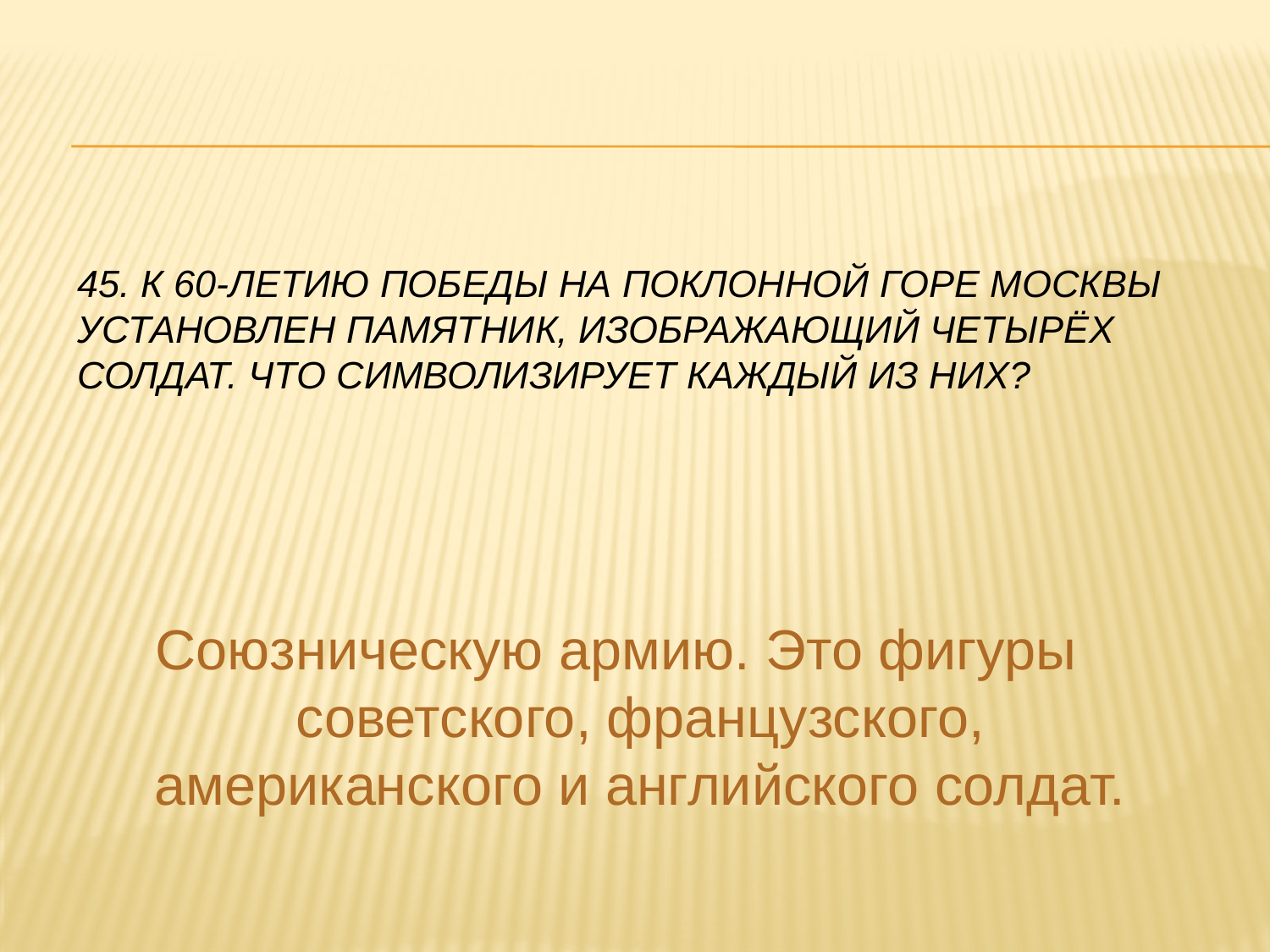

# 45. К 60-летию Победы на Поклонной горе Москвы установлен памятник, изображающий четырёх солдат. Что символизирует каждый из них?
Союзническую армию. Это фигуры советского, французского, американского и английского солдат.